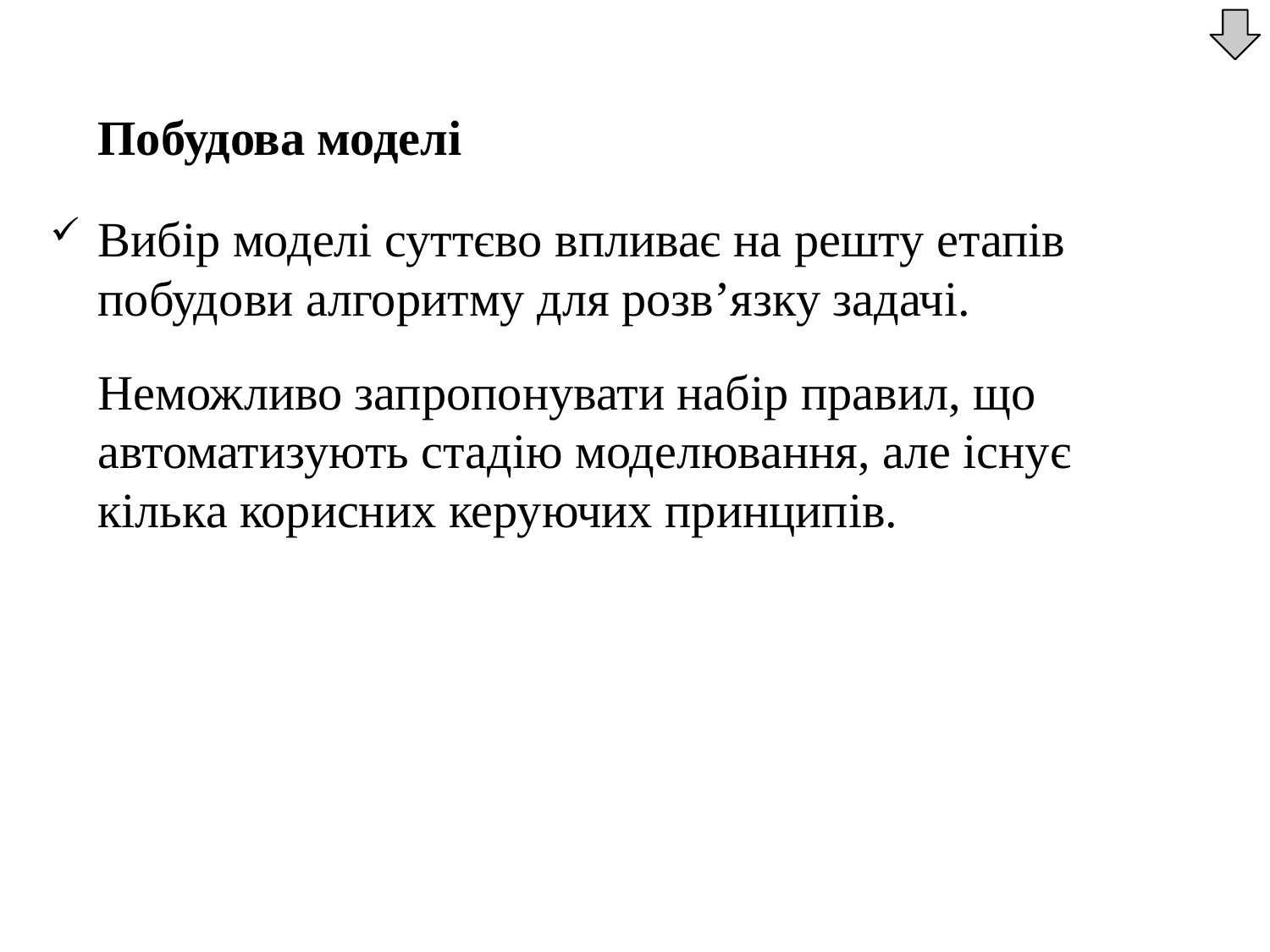

Побудова моделі

Вибір моделі суттєво впливає на решту етапів побудови алгоритму для розв’язку задачі.

	Неможливо запропонувати набір правил, що автоматизують стадію моделювання, але існує кілька корисних керуючих принципів.